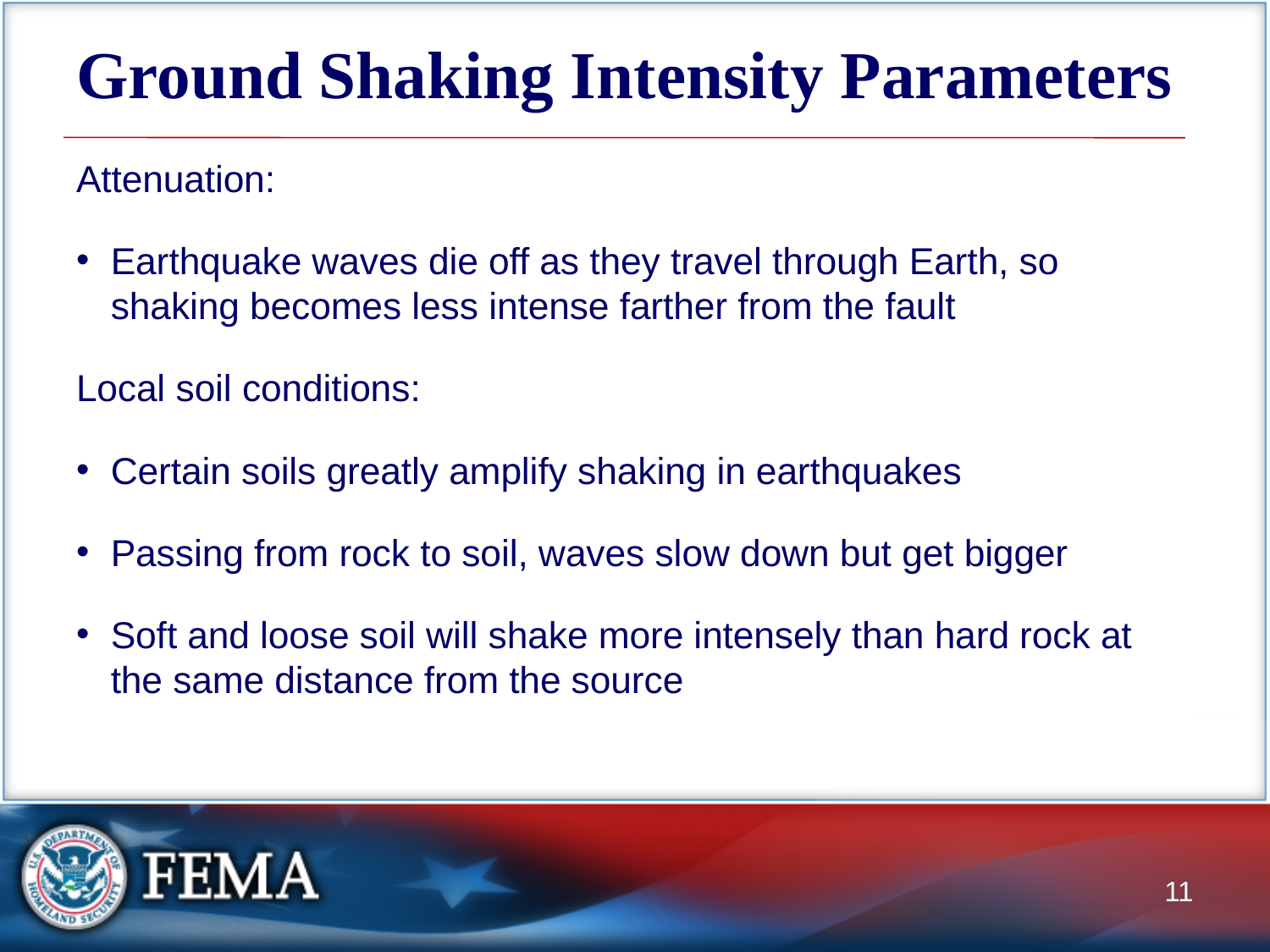

# Ground Shaking Intensity Parameters
Attenuation:
Earthquake waves die off as they travel through Earth, so shaking becomes less intense farther from the fault
Local soil conditions:
Certain soils greatly amplify shaking in earthquakes
Passing from rock to soil, waves slow down but get bigger
Soft and loose soil will shake more intensely than hard rock at the same distance from the source

11